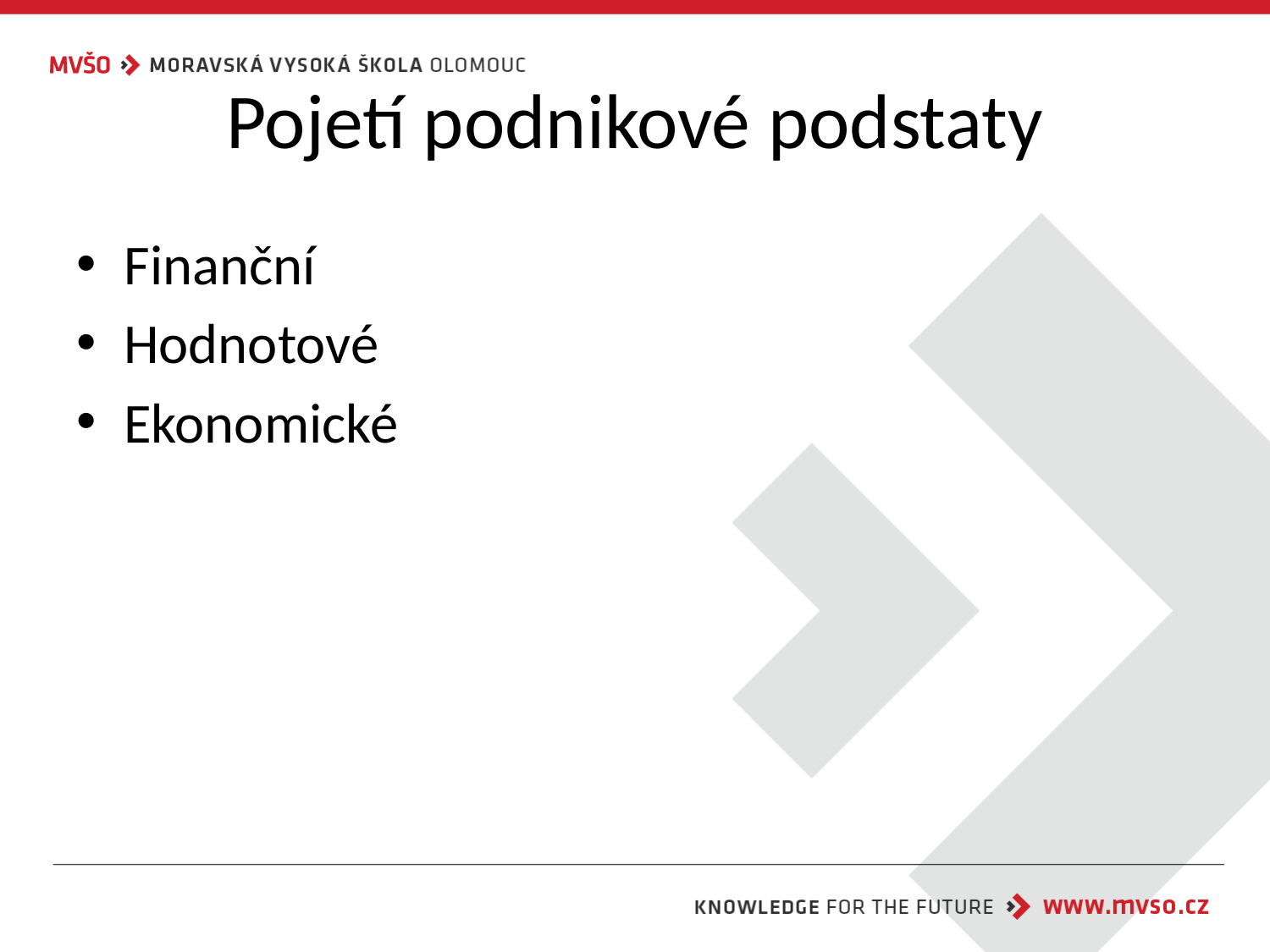

# Pojetí podnikové podstaty
Finanční
Hodnotové
Ekonomické